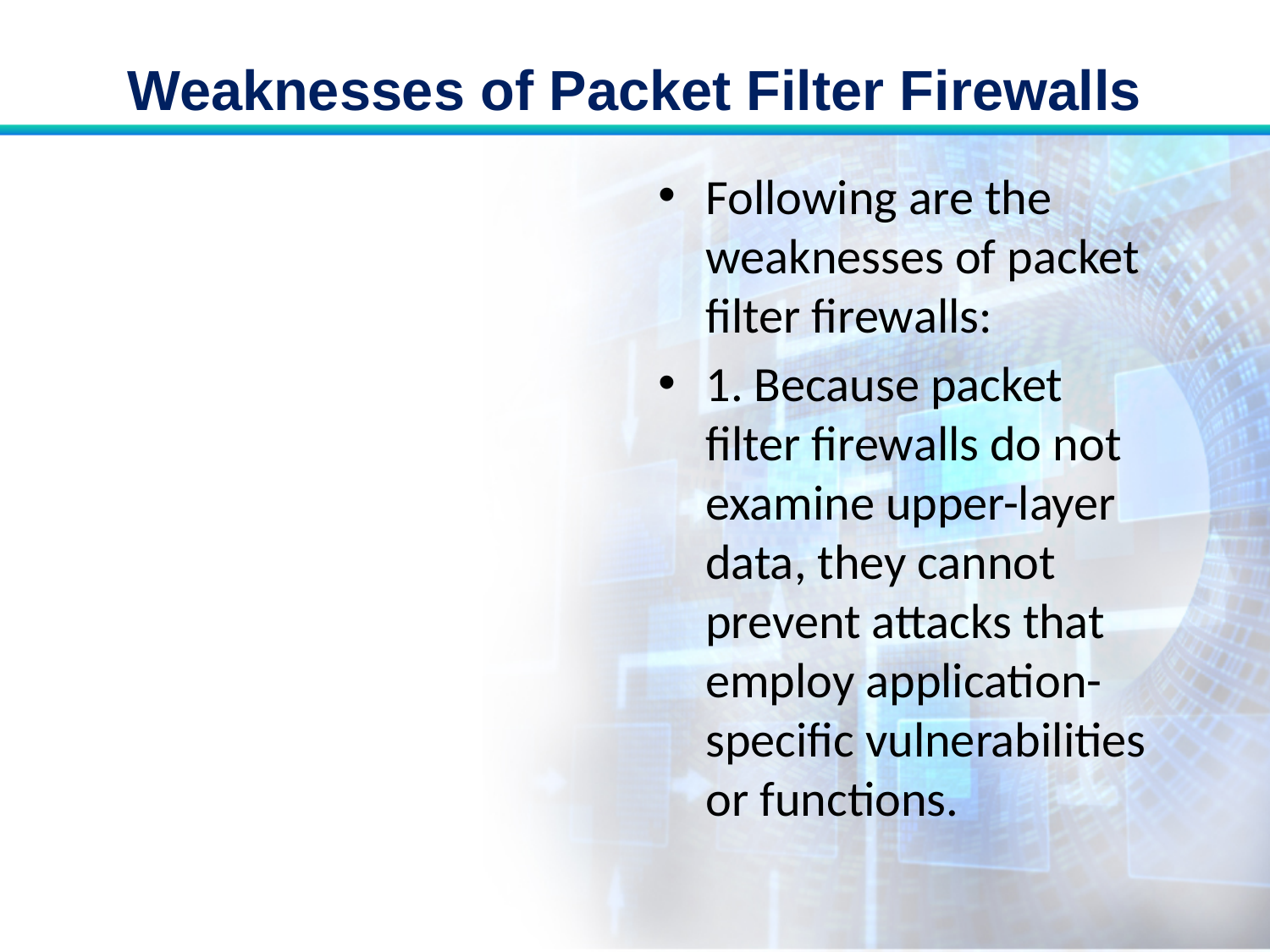

# Weaknesses of Packet Filter Firewalls
Following are the weaknesses of packet filter firewalls:
1. Because packet filter firewalls do not examine upper-layer data, they cannot prevent attacks that employ application-specific vulnerabilities or functions.